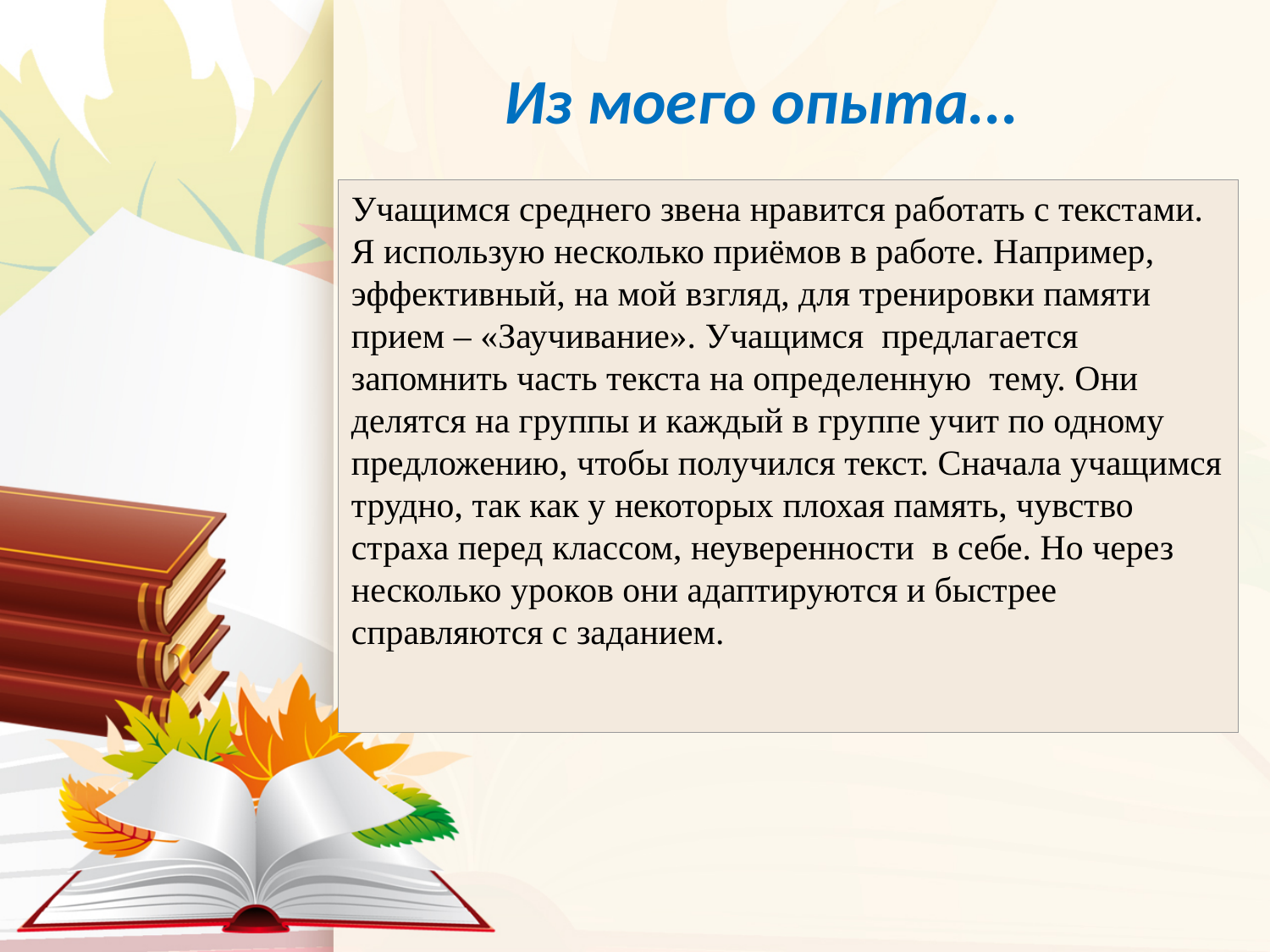

# Из моего опыта...
Учащимся среднего звена нравится работать с текстами. Я использую несколько приёмов в работе. Например,  эффективный, на мой взгляд, для тренировки памяти прием – «Заучивание». Учащимся  предлагается  запомнить часть текста на определенную  тему. Они делятся на группы и каждый в группе учит по одному предложению, чтобы получился текст. Сначала учащимся трудно, так как у некоторых плохая память, чувство страха перед классом, неуверенности  в себе. Но через несколько уроков они адаптируются и быстрее справляются с заданием.